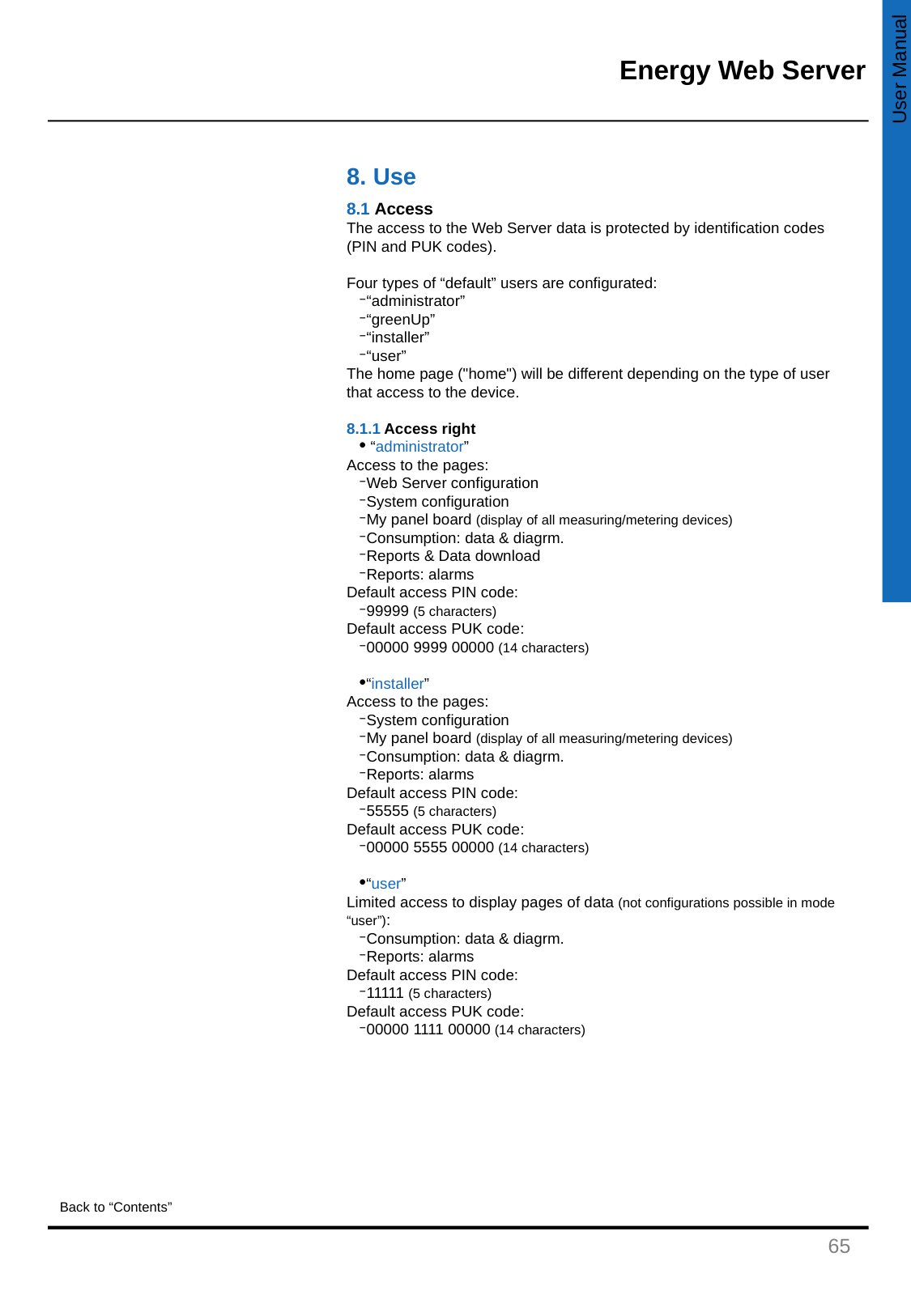

8. Use

8.1 Access
The access to the Web Server data is protected by identification codes (PIN and PUK codes).

Four types of “default” users are configurated:
“administrator”
“greenUp”
“installer”
“user”
The home page ("home") will be different depending on the type of user that access to the device.

8.1.1 Access right
 “administrator”
Access to the pages:
Web Server configuration
System configuration
My panel board (display of all measuring/metering devices)
Consumption: data & diagrm.
Reports & Data download
Reports: alarms
Default access PIN code:
99999 (5 characters)
Default access PUK code:
00000 9999 00000 (14 characters)

“installer”
Access to the pages:
System configuration
My panel board (display of all measuring/metering devices)
Consumption: data & diagrm.
Reports: alarms
Default access PIN code:
55555 (5 characters)
Default access PUK code:
00000 5555 00000 (14 characters)

“user”
Limited access to display pages of data (not configurations possible in mode “user”):
Consumption: data & diagrm.
Reports: alarms
Default access PIN code:
11111 (5 characters)
Default access PUK code:
00000 1111 00000 (14 characters)